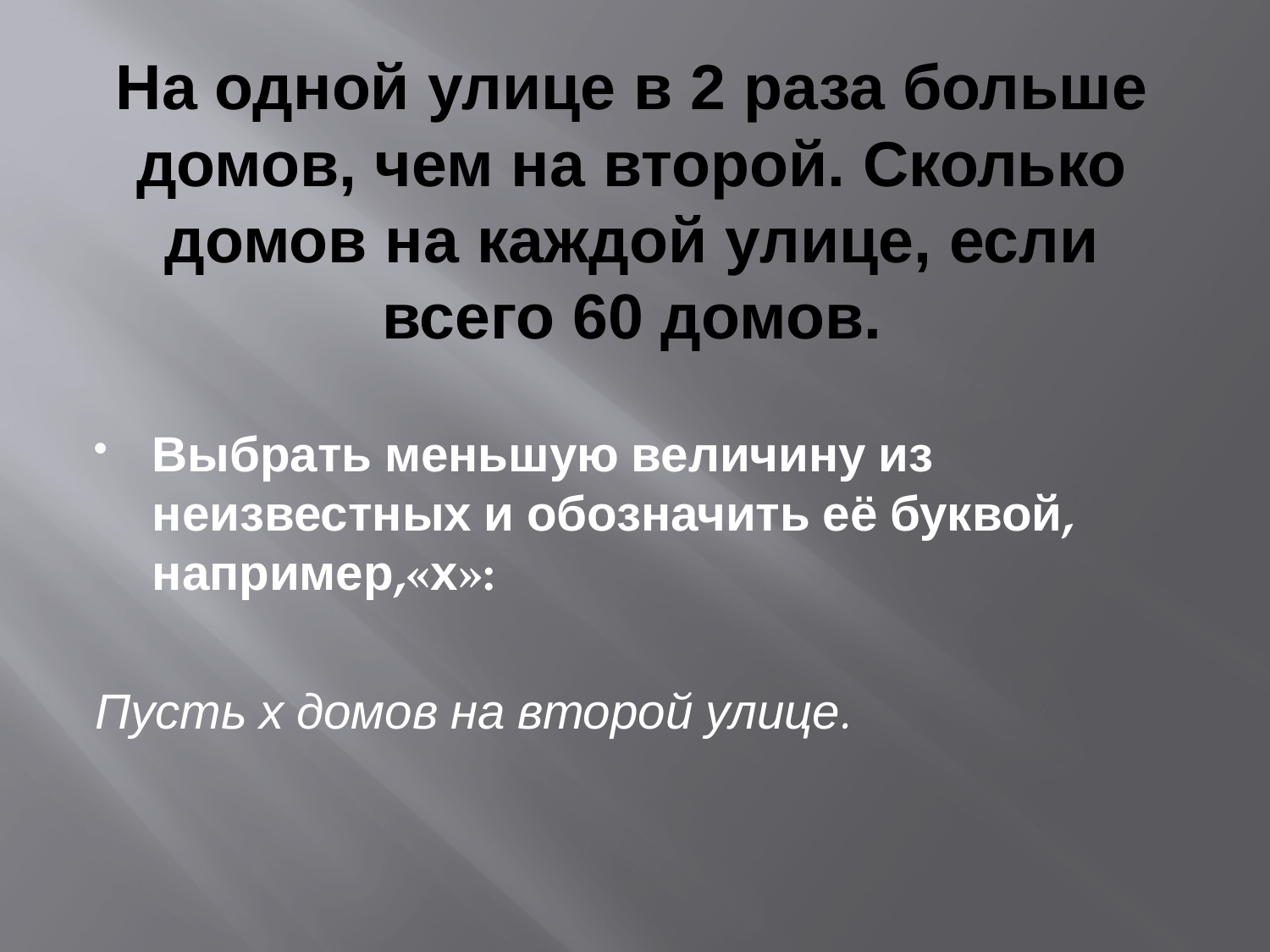

# На одной улице в 2 раза больше домов, чем на второй. Сколько домов на каждой улице, если всего 60 домов.
Выбрать меньшую величину из неизвестных и обозначить её буквой, например,«х»:

Пусть х домов на второй улице.